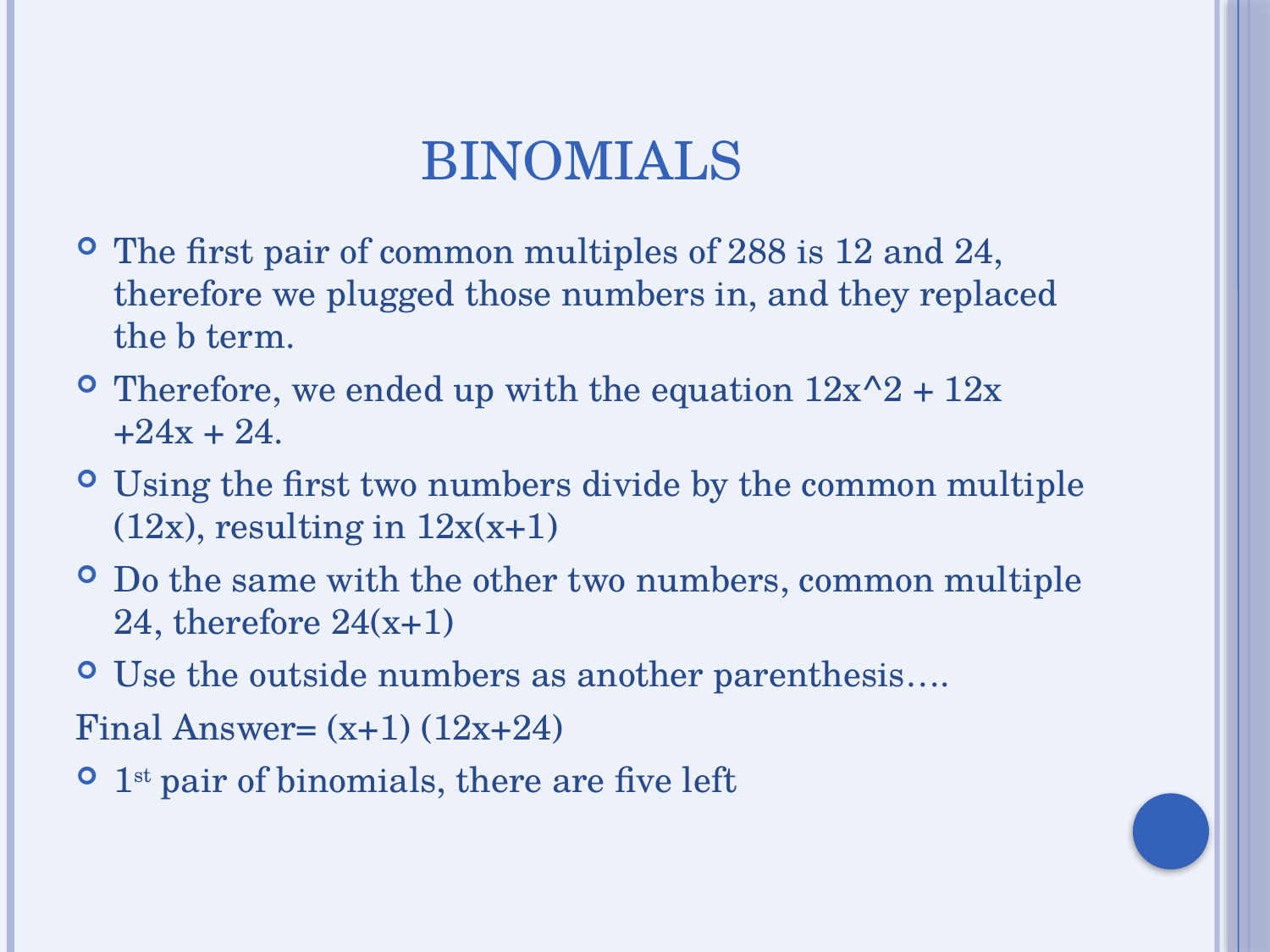

# Binomials
The first pair of common multiples of 288 is 12 and 24, therefore we plugged those numbers in, and they replaced the b term.
Therefore, we ended up with the equation 12x^2 + 12x +24x + 24.
Using the first two numbers divide by the common multiple (12x), resulting in 12x(x+1)
Do the same with the other two numbers, common multiple 24, therefore 24(x+1)
Use the outside numbers as another parenthesis….
Final Answer= (x+1) (12x+24)
1st pair of binomials, there are five left